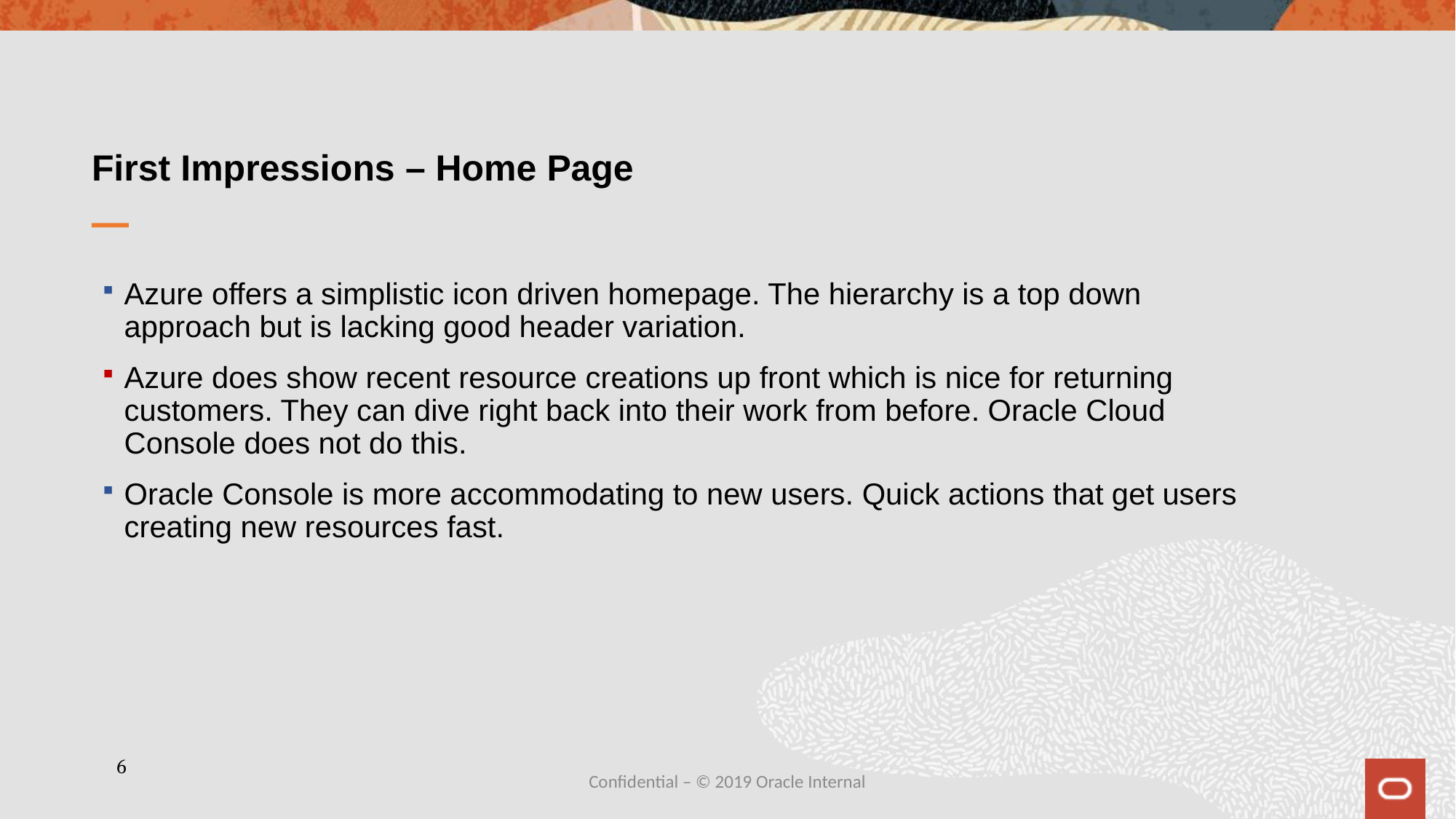

# First Impressions – Home Page
Azure offers a simplistic icon driven homepage. The hierarchy is a top down approach but is lacking good header variation.
Azure does show recent resource creations up front which is nice for returning customers. They can dive right back into their work from before. Oracle Cloud Console does not do this.
Oracle Console is more accommodating to new users. Quick actions that get users creating new resources fast.

6
Confidential – © 2019 Oracle Internal